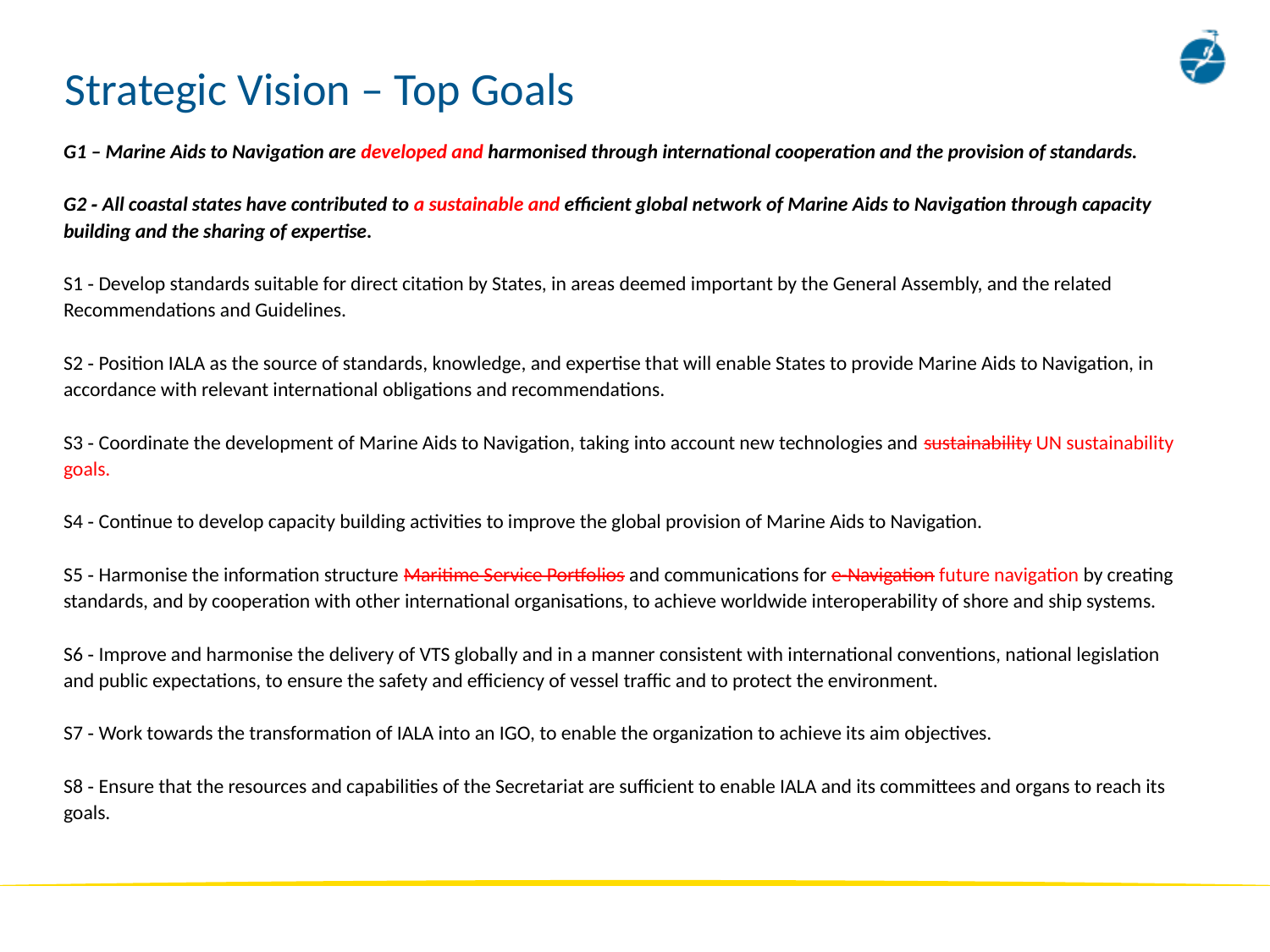

# Strategic Vision – Top Goals
G1 – Marine Aids to Navigation are developed and harmonised through international cooperation and the provision of standards.

G2 ‐ All coastal states have contributed to a sustainable and efficient global network of Marine Aids to Navigation through capacity building and the sharing of expertise.

S1 ‐ Develop standards suitable for direct citation by States, in areas deemed important by the General Assembly, and the related Recommendations and Guidelines.

S2 ‐ Position IALA as the source of standards, knowledge, and expertise that will enable States to provide Marine Aids to Navigation, in accordance with relevant international obligations and recommendations.

S3 ‐ Coordinate the development of Marine Aids to Navigation, taking into account new technologies and sustainability UN sustainability goals.

S4 ‐ Continue to develop capacity building activities to improve the global provision of Marine Aids to Navigation.

S5 ‐ Harmonise the information structure Maritime Service Portfolios and communications for e-Navigation future navigation by creating standards, and by cooperation with other international organisations, to achieve worldwide interoperability of shore and ship systems.

S6 ‐ Improve and harmonise the delivery of VTS globally and in a manner consistent with international conventions, national legislation and public expectations, to ensure the safety and efficiency of vessel traffic and to protect the environment.

S7 ‐ Work towards the transformation of IALA into an IGO, to enable the organization to achieve its aim objectives.

S8 ‐ Ensure that the resources and capabilities of the Secretariat are sufficient to enable IALA and its committees and organs to reach its goals.